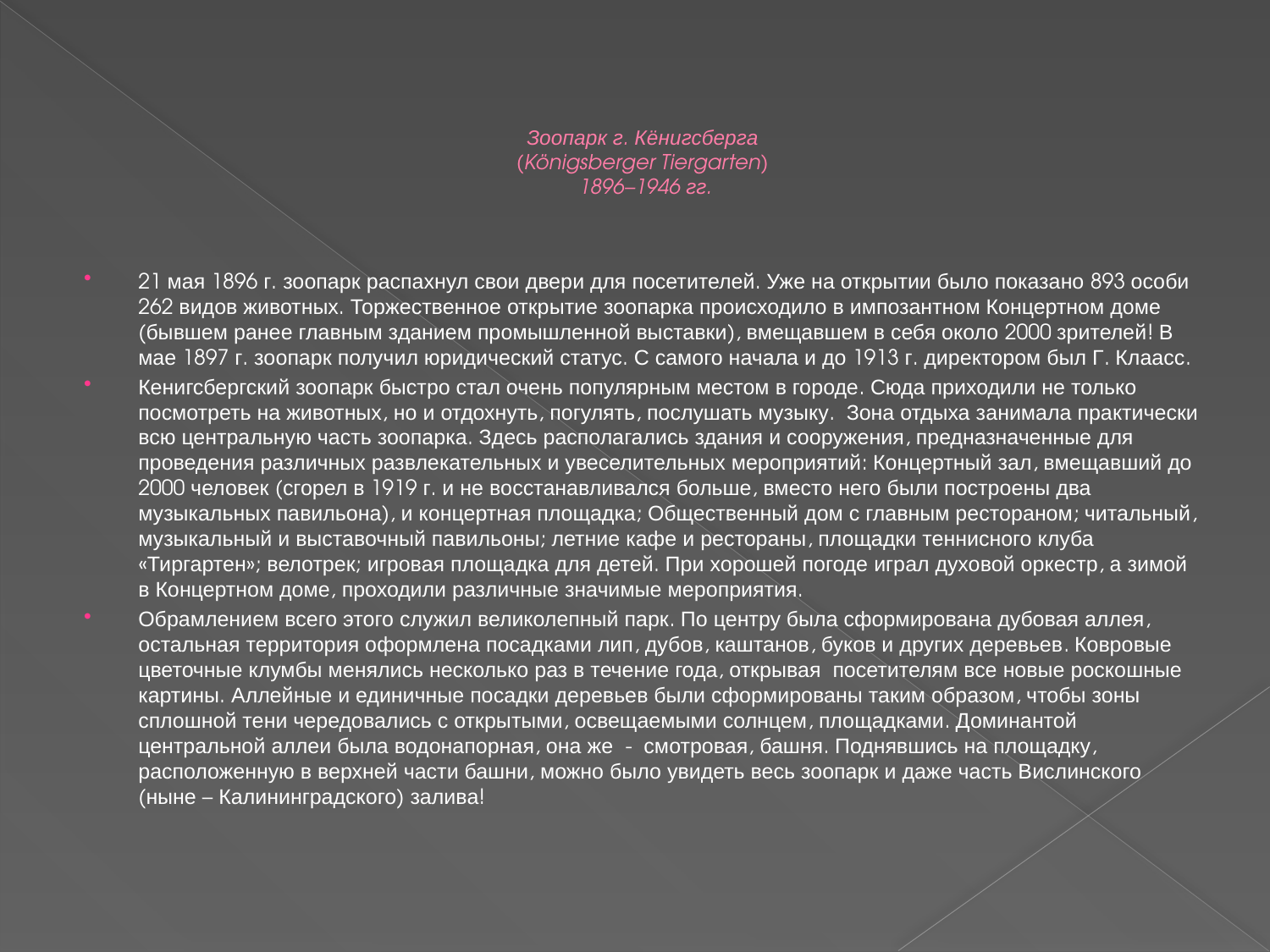

# Зоопарк г. Кёнигсберга (Königsberger Tiergarten) 1896–1946 гг.
21 мая 1896 г. зоопарк распахнул свои двери для посетителей. Уже на открытии было показано 893 особи 262 видов животных. Торжественное открытие зоопарка происходило в импозантном Концертном доме (бывшем ранее главным зданием промышленной выставки), вмещавшем в себя около 2000 зрителей! В мае 1897 г. зоопарк получил юридический статус. С самого начала и до 1913 г. директором был Г. Клаасс.
Кенигсбергский зоопарк быстро стал очень популярным местом в городе. Сюда приходили не только посмотреть на животных, но и отдохнуть, погулять, послушать музыку.  Зона отдыха занимала практически всю центральную часть зоопарка. Здесь располагались здания и сооружения, предназначенные для проведения различных развлекательных и увеселительных мероприятий: Концертный зал, вмещавший до 2000 человек (сгорел в 1919 г. и не восстанавливался больше, вместо него были построены два музыкальных павильона), и концертная площадка; Общественный дом с главным рестораном; читальный, музыкальный и выставочный павильоны; летние кафе и рестораны, площадки теннисного клуба «Тиргартен»; велотрек; игровая площадка для детей. При хорошей погоде играл духовой оркестр, а зимой в Концертном доме, проходили различные значимые мероприятия.
Обрамлением всего этого служил великолепный парк. По центру была сформирована дубовая аллея, остальная территория оформлена посадками лип, дубов, каштанов, буков и других деревьев. Ковровые цветочные клумбы менялись несколько раз в течение года, открывая  посетителям все новые роскошные картины. Аллейные и единичные посадки деревьев были сформированы таким образом, чтобы зоны сплошной тени чередовались с открытыми, освещаемыми солнцем, площадками. Доминантой центральной аллеи была водонапорная, она же  -  смотровая, башня. Поднявшись на площадку, расположенную в верхней части башни, можно было увидеть весь зоопарк и даже часть Вислинского (ныне – Калининградского) залива!